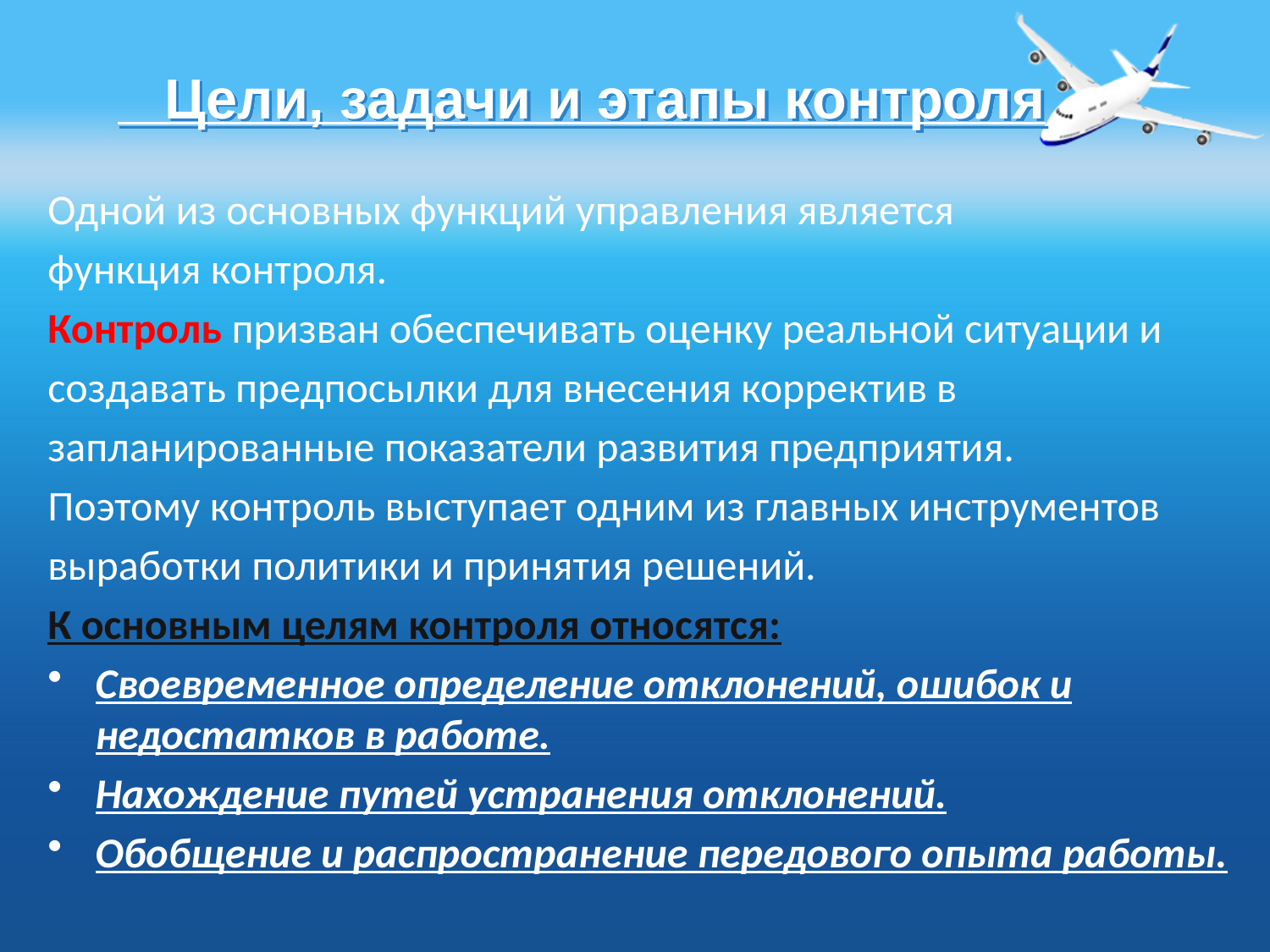

# Цели, задачи и этапы контроля
Одной из основных функций управления является
функция контроля.
Контроль призван обеспечивать оценку реальной ситуации и
создавать предпосылки для внесения корректив в
запланированные показатели развития предприятия.
Поэтому контроль выступает одним из главных инструментов
выработки политики и принятия решений.
К основным целям контроля относятся:
Своевременное определение отклонений, ошибок и недостатков в работе.
Нахождение путей устранения отклонений.
Обобщение и распространение передового опыта работы.